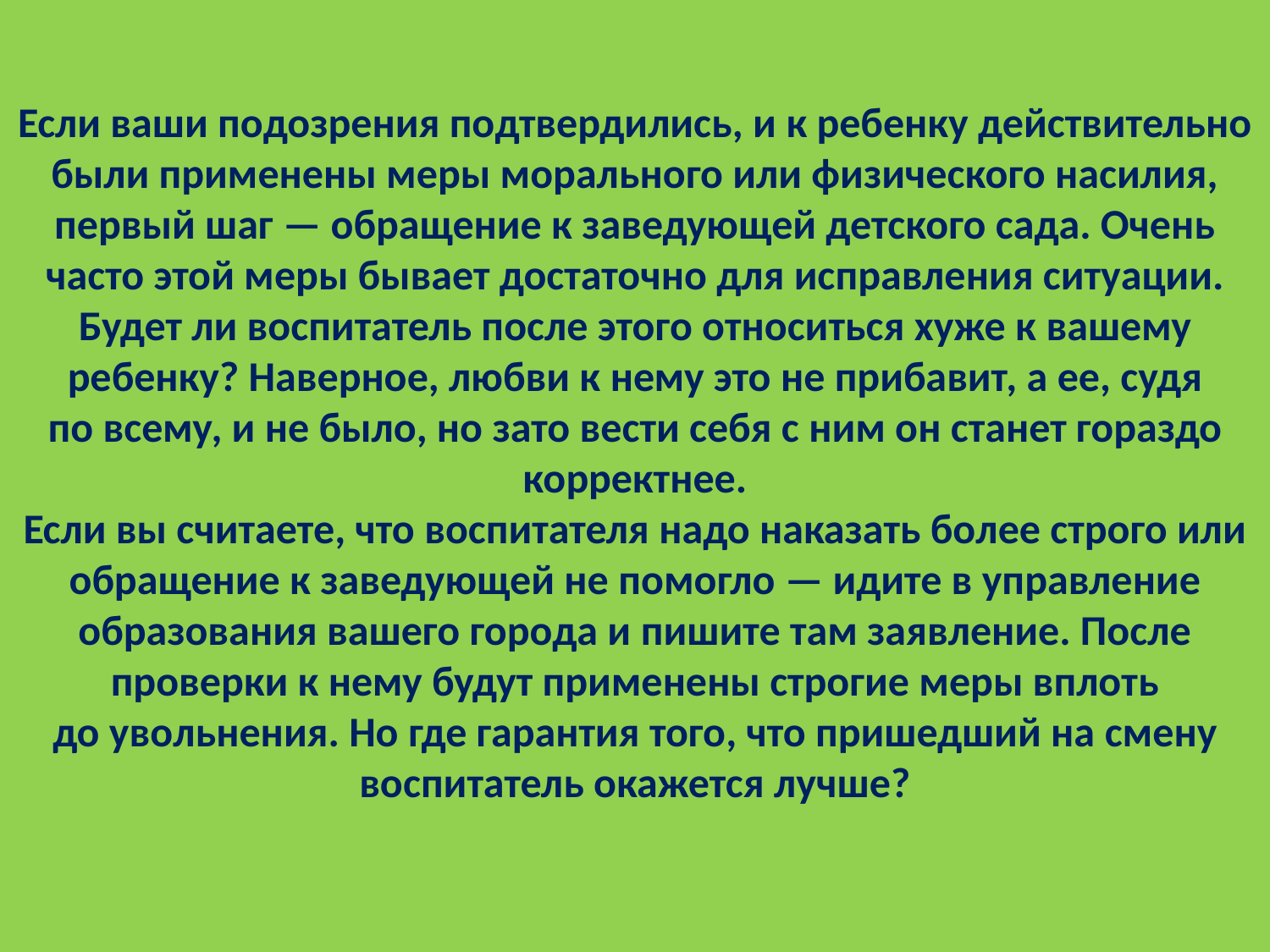

# Если ваши подозрения подтвердились, и к ребенку действительно были применены меры морального или физического насилия, первый шаг — обращение к заведующей детского сада. Очень часто этой меры бывает достаточно для исправления ситуации. Будет ли воспитатель после этого относиться хуже к вашему ребенку? Наверное, любви к нему это не прибавит, а ее, судя по всему, и не было, но зато вести себя с ним он станет гораздо корректнее. Если вы считаете, что воспитателя надо наказать более строго или обращение к заведующей не помогло — идите в управление образования вашего города и пишите там заявление. После проверки к нему будут применены строгие меры вплоть до увольнения. Но где гарантия того, что пришедший на смену воспитатель окажется лучше?